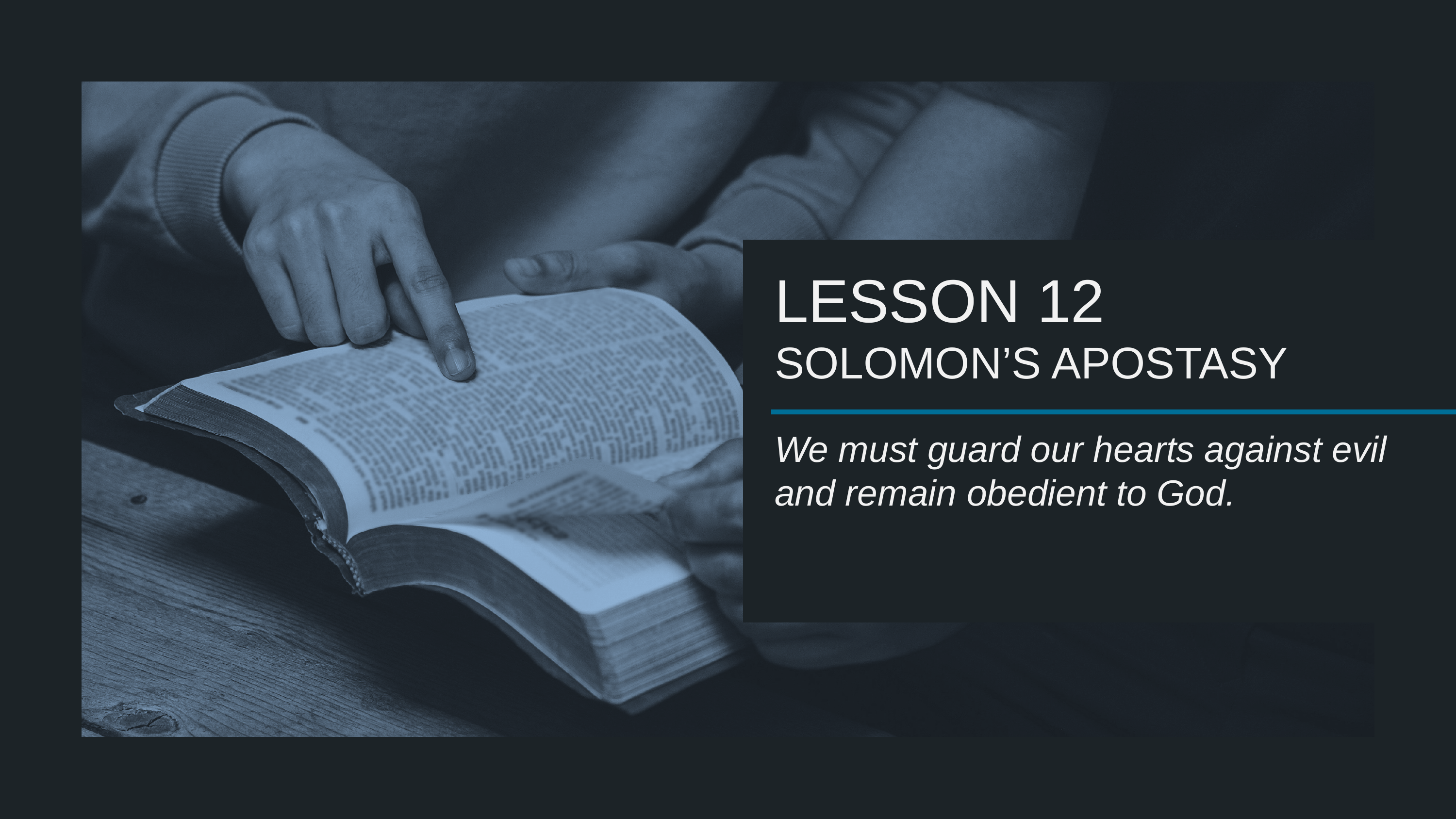

LESSON 12
SOLOMON’S APOSTASY
We must guard our hearts against evil and remain obedient to God.